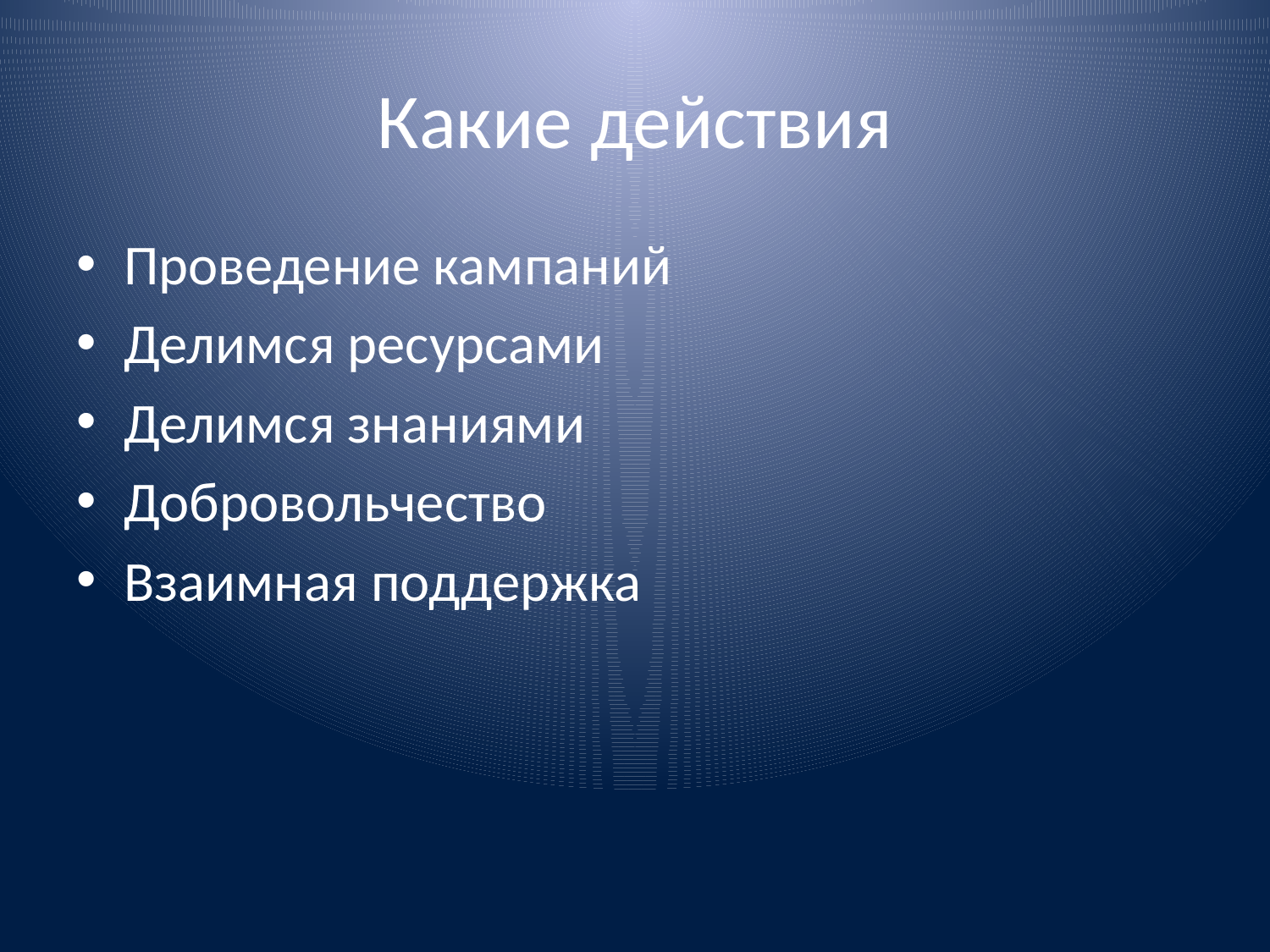

# Какие действия
Проведение кампаний
Делимся ресурсами
Делимся знаниями
Добровольчество
Взаимная поддержка